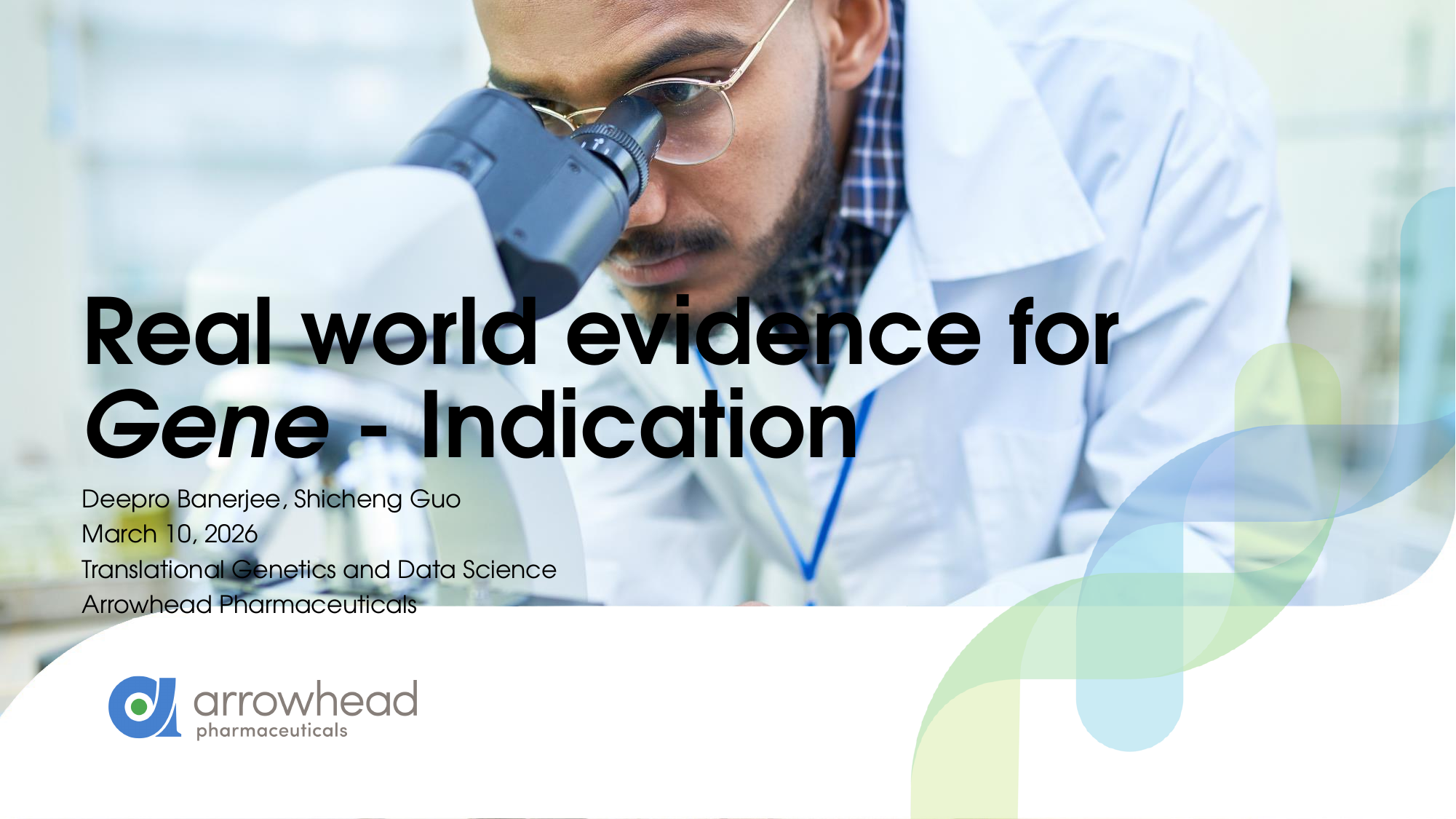

# Real world evidence for Gene - Indication
Deepro Banerjee, Shicheng Guo
March 10, 2026
Translational Genetics and Data Science
Arrowhead Pharmaceuticals
1